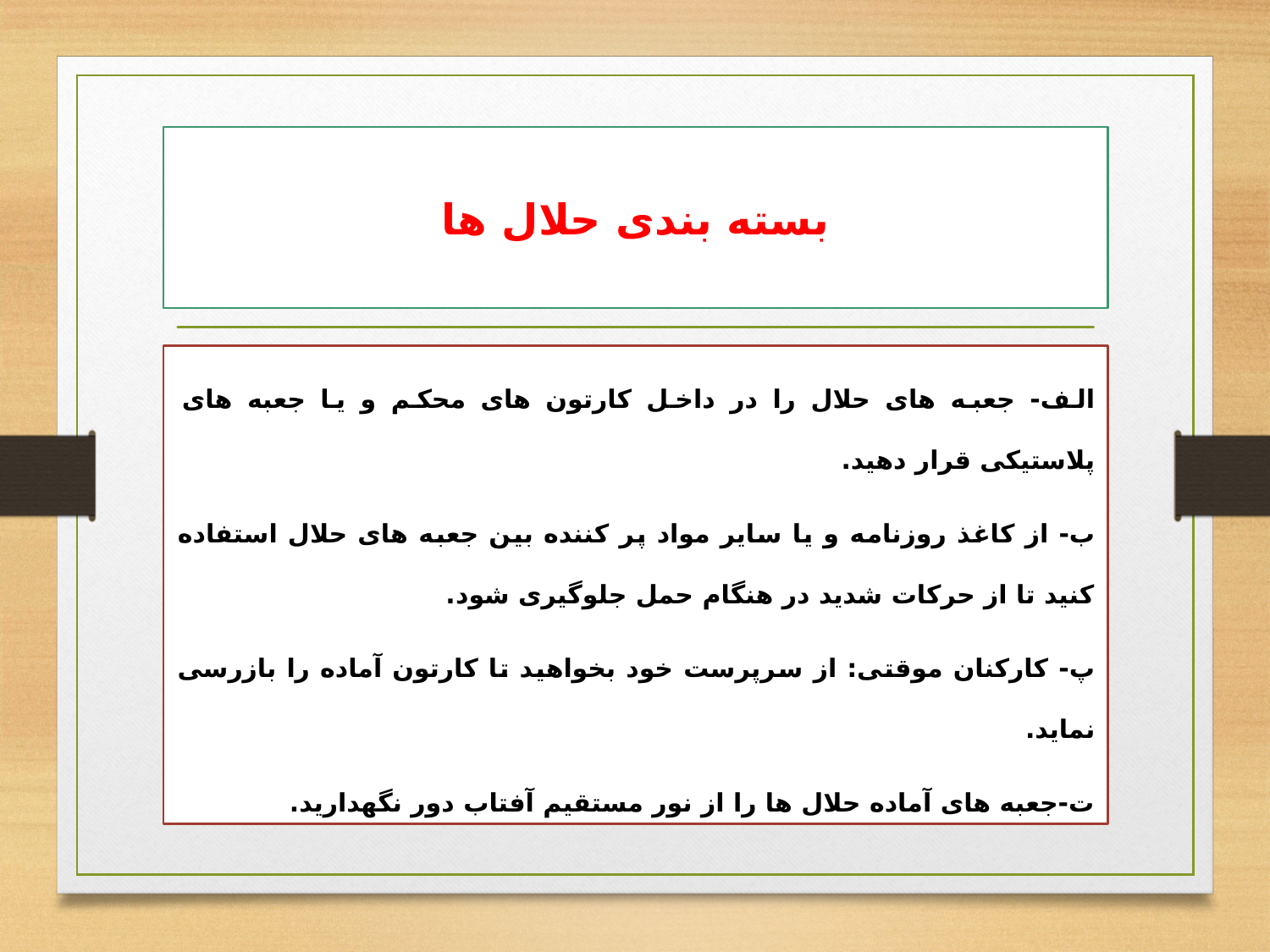

# بسته بندی حلال ها
الف- جعبه های حلال را در داخل کارتون های محکم و یا جعبه های پلاستیکی قرار دهید.
ب- از کاغذ روزنامه و یا سایر مواد پر کننده بین جعبه های حلال استفاده کنید تا از حرکات شدید در هنگام حمل جلوگیری شود.
پ- کارکنان موقتی: از سرپرست خود بخواهید تا کارتون آماده را بازرسی نماید.
ت-جعبه های آماده حلال ها را از نور مستقیم آفتاب دور نگهدارید.